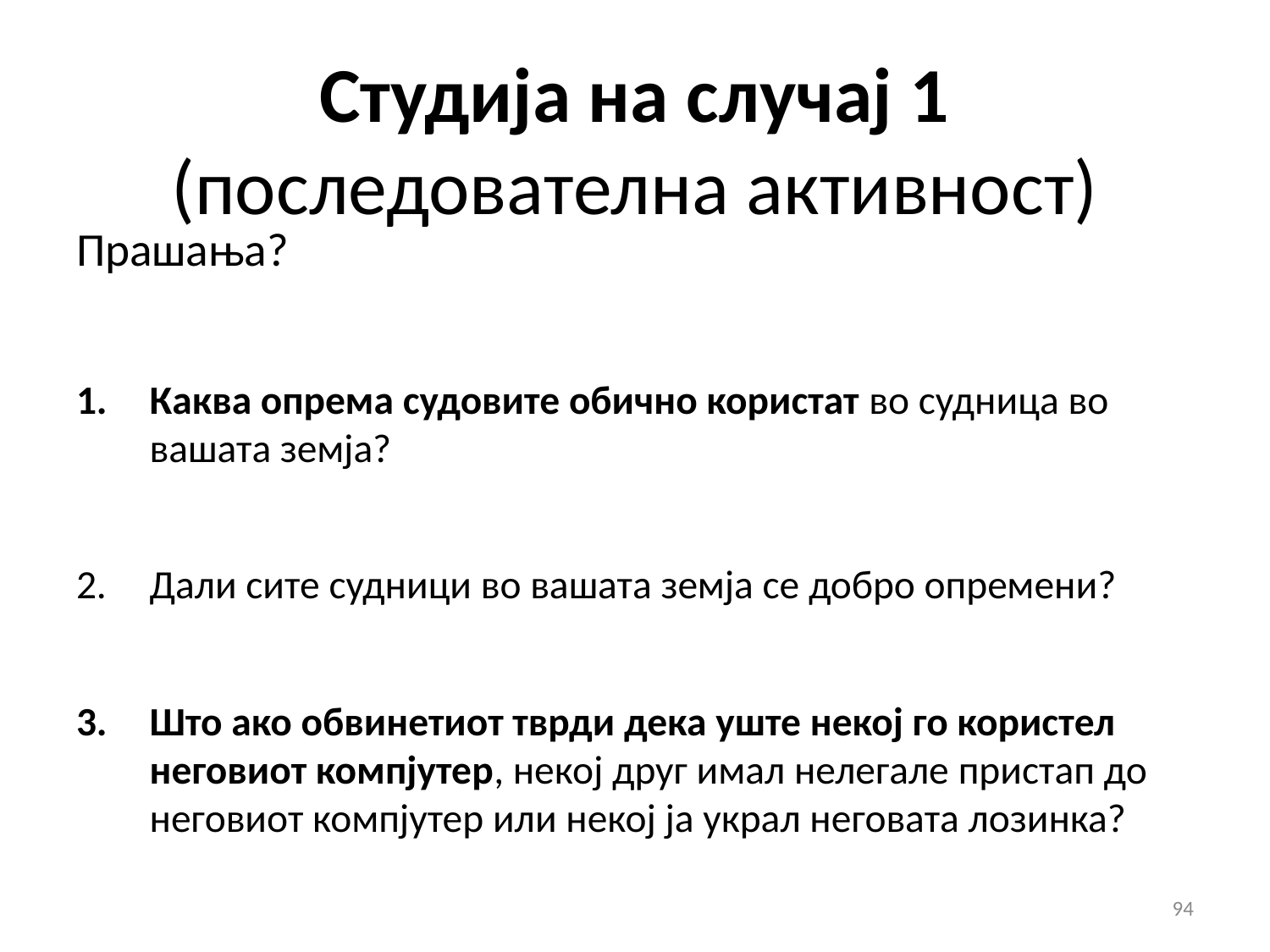

# Студија на случај 1 (последователна активност)
Прашања?

Каква опрема судовите обично користат во судница во вашата земја?

Дали сите судници во вашата земја се добро опремени?

Што ако обвинетиот тврди дека уште некој го користел неговиот компјутер, некој друг имал нелегале пристап до неговиот компјутер или некој ја украл неговата лозинка?
94